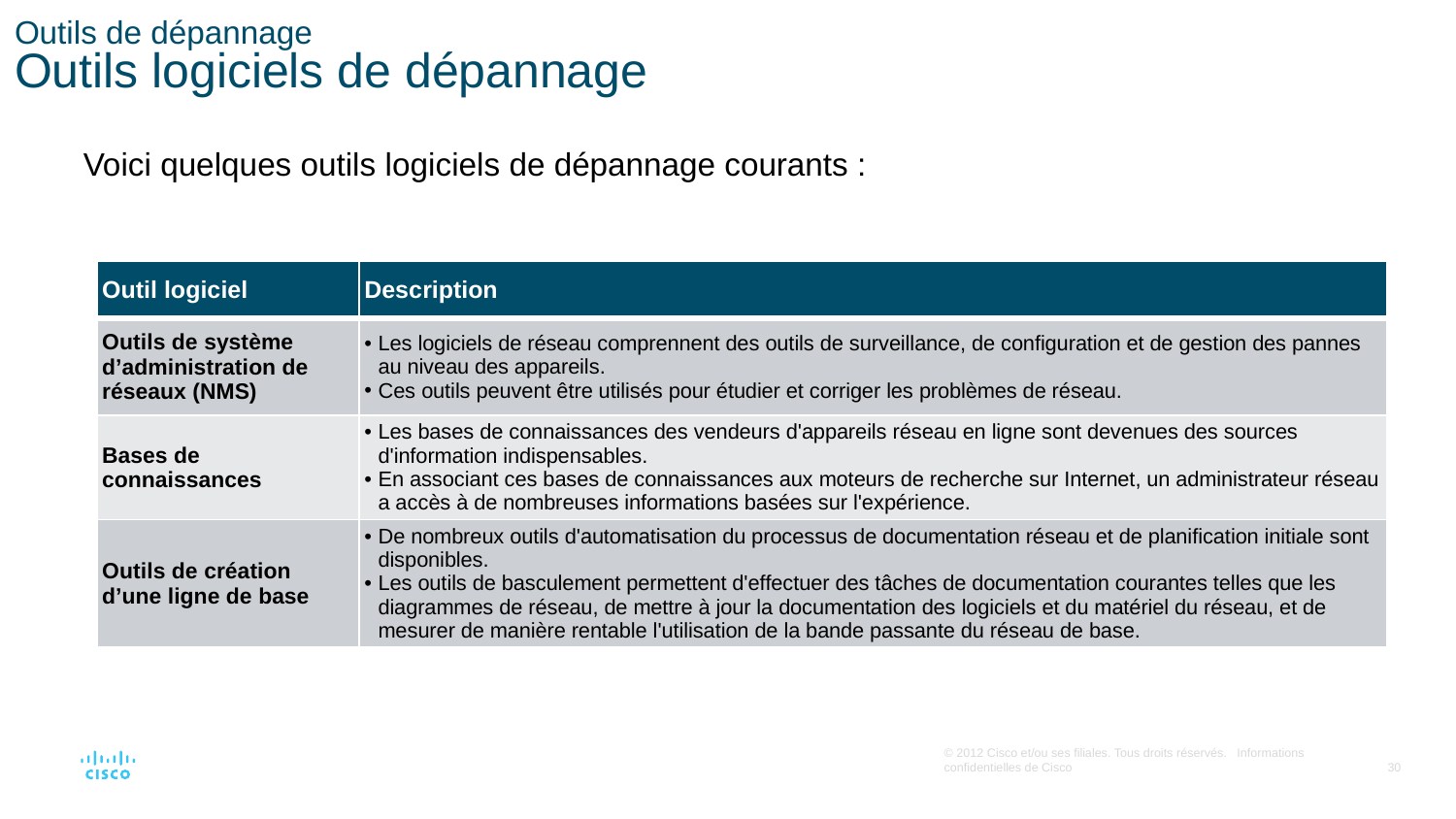

# Outils de dépannage Outils logiciels de dépannage
Voici quelques outils logiciels de dépannage courants :
| Outil logiciel | Description |
| --- | --- |
| Outils de système d’administration de réseaux (NMS) | Les logiciels de réseau comprennent des outils de surveillance, de configuration et de gestion des pannes au niveau des appareils. Ces outils peuvent être utilisés pour étudier et corriger les problèmes de réseau. |
| Bases de connaissances | Les bases de connaissances des vendeurs d'appareils réseau en ligne sont devenues des sources d'information indispensables. En associant ces bases de connaissances aux moteurs de recherche sur Internet, un administrateur réseau a accès à de nombreuses informations basées sur l'expérience. |
| Outils de création d’une ligne de base | De nombreux outils d'automatisation du processus de documentation réseau et de planification initiale sont disponibles. Les outils de basculement permettent d'effectuer des tâches de documentation courantes telles que les diagrammes de réseau, de mettre à jour la documentation des logiciels et du matériel du réseau, et de mesurer de manière rentable l'utilisation de la bande passante du réseau de base. |